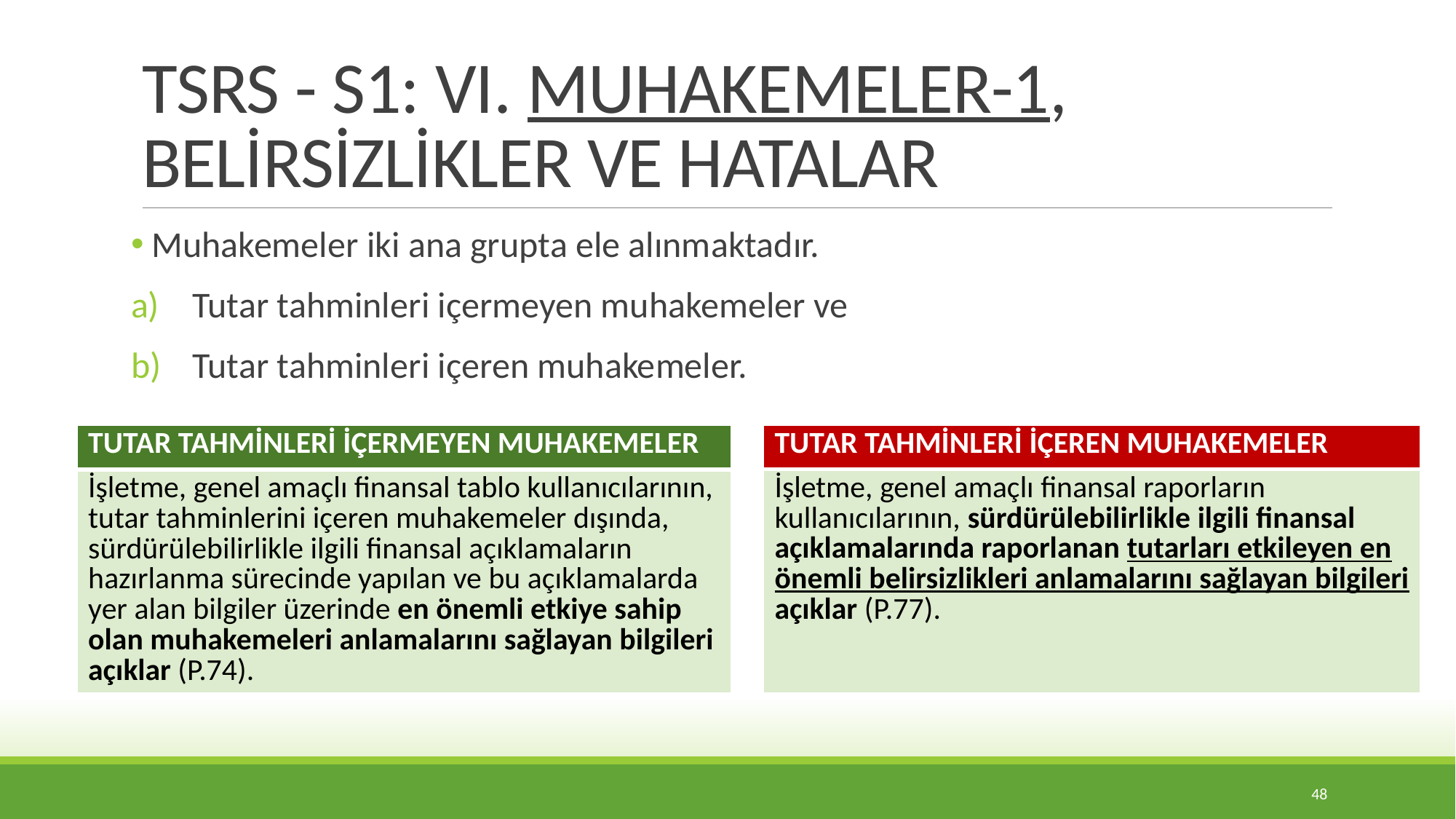

# TSRS - S1: VI. MUHAKEMELER-1, BELİRSİZLİKLER VE HATALAR
 Muhakemeler iki ana grupta ele alınmaktadır.
Tutar tahminleri içermeyen muhakemeler ve
Tutar tahminleri içeren muhakemeler.

| TUTAR TAHMİNLERİ İÇEREN MUHAKEMELER |
| --- |
| İşletme, genel amaçlı finansal raporların kullanıcılarının, sürdürülebilirlikle ilgili finansal açıklamalarında raporlanan tutarları etkileyen en önemli belirsizlikleri anlamalarını sağlayan bilgileri açıklar (P.77). |
| TUTAR TAHMİNLERİ İÇERMEYEN MUHAKEMELER |
| --- |
| İşletme, genel amaçlı finansal tablo kullanıcılarının, tutar tahminlerini içeren muhakemeler dışında, sürdürülebilirlikle ilgili finansal açıklamaların hazırlanma sürecinde yapılan ve bu açıklamalarda yer alan bilgiler üzerinde en önemli etkiye sahip olan muhakemeleri anlamalarını sağlayan bilgileri açıklar (P.74). |
48